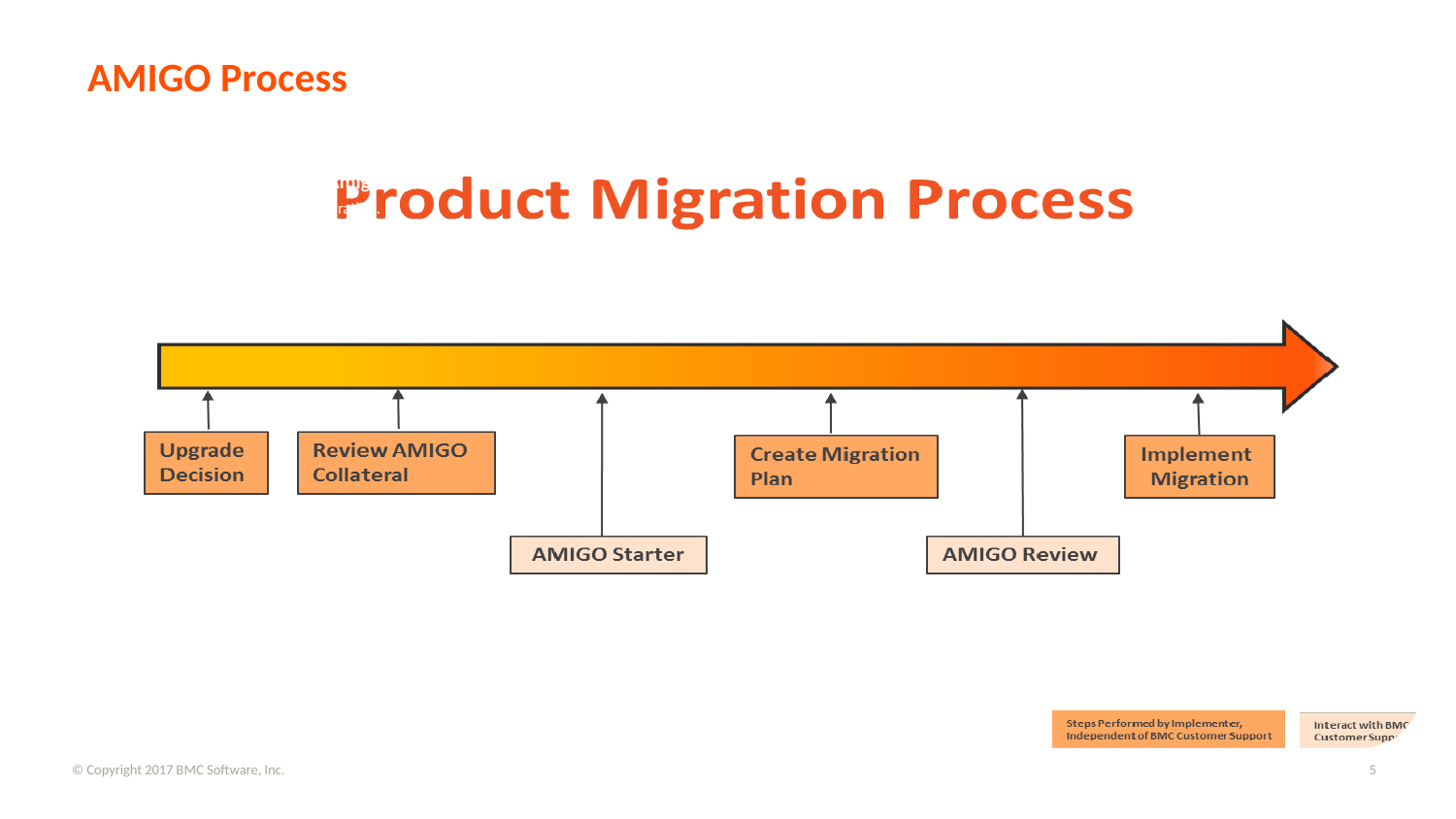

# AMIGO Process
Customer opens second “Amigo” ticket
 Review project plan prior to migration.
 Include ‘On Call’ Team
 Post – migration review  - how did it go? Are there lessons to be learnt?
 Raise separate issues for unresolved product specific issues.
 Second “Amigo ” ticket closed after migration review